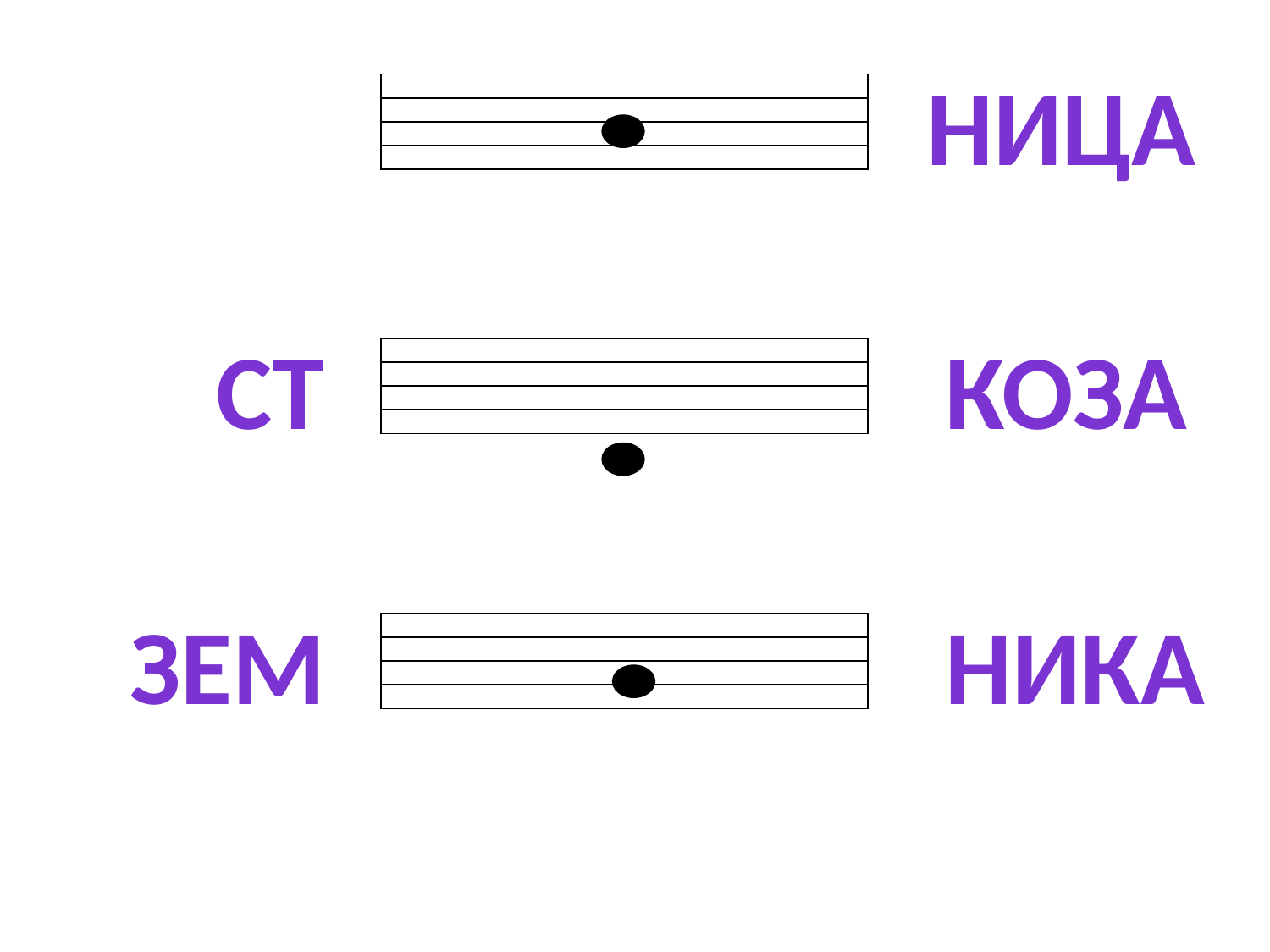

НИЦА
|  |
| --- |
|  |
|  |
|  |

СТ
КОЗА
|  |
| --- |
|  |
|  |
|  |

ЗЕМ
НИКА
|  |
| --- |
|  |
|  |
|  |